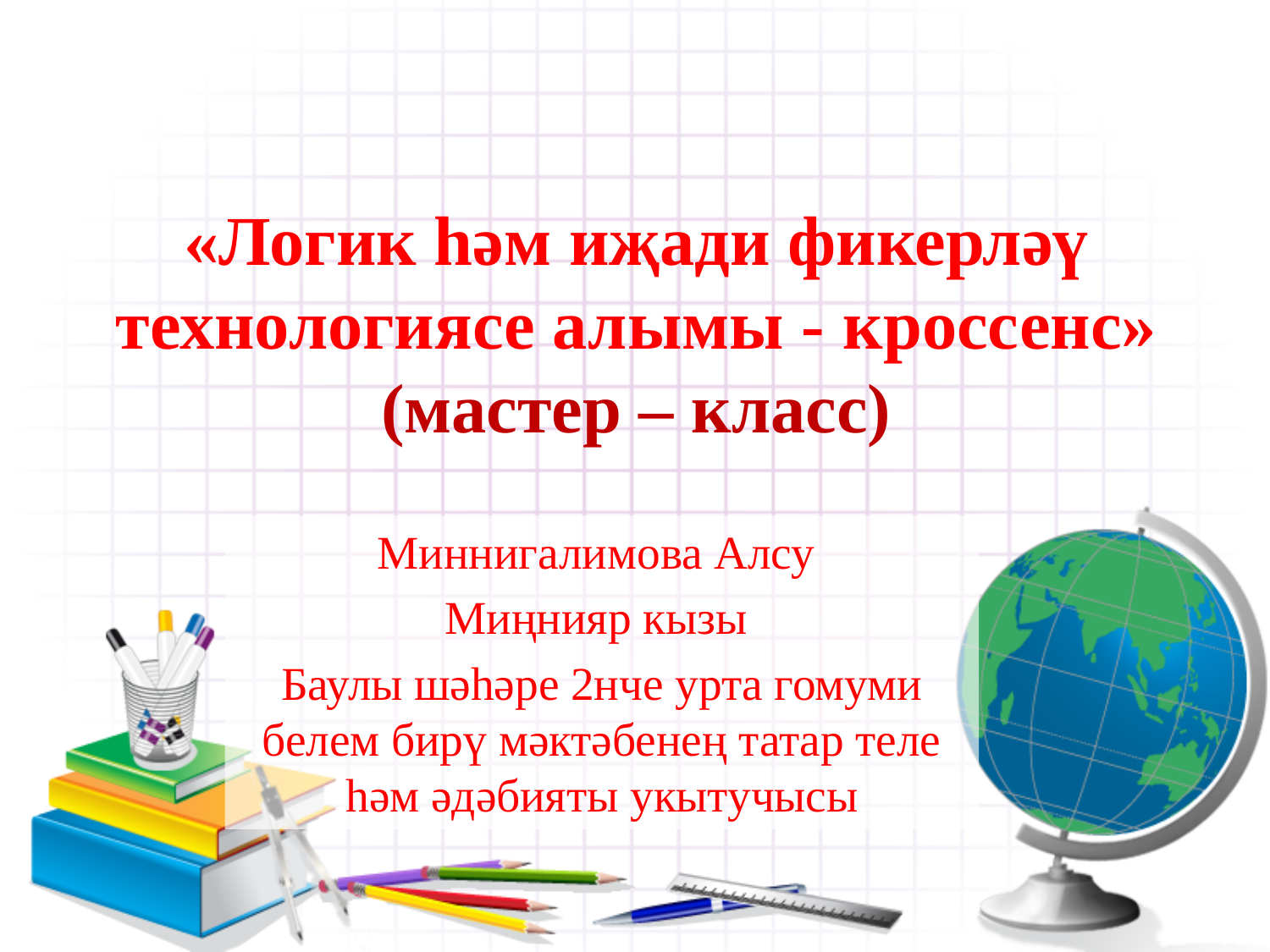

# «Логик һәм иҗади фикерләү технологиясе алымы - кроссенс» (мастер – класс)
Миннигалимова Алсу
Миңнияр кызы
Баулы шәһәре 2нче урта гомуми белем бирү мәктәбенең татар теле һәм әдәбияты укытучысы